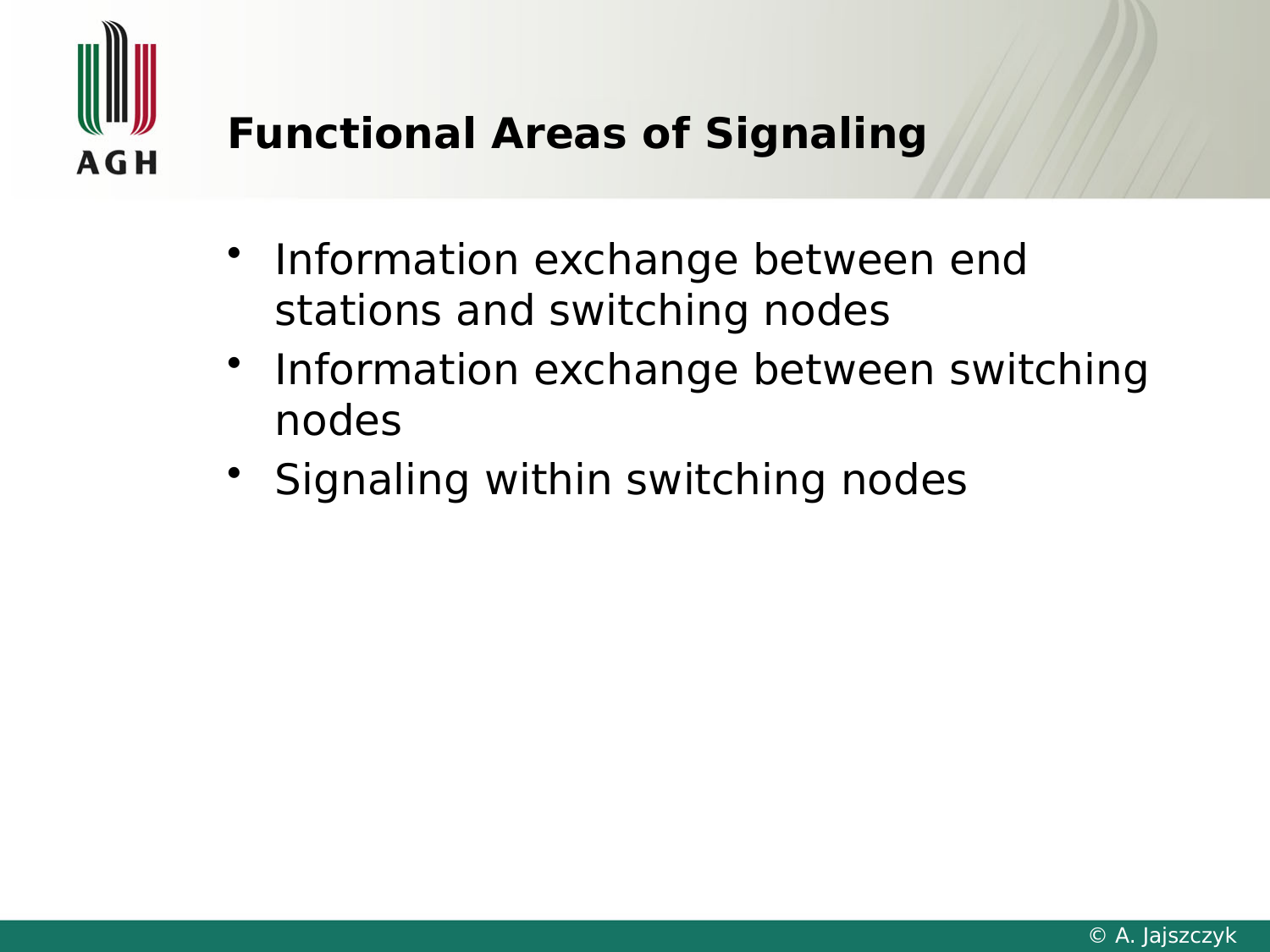

# Functional Areas of Signaling
Information exchange between end stations and switching nodes
Information exchange between switching nodes
Signaling within switching nodes